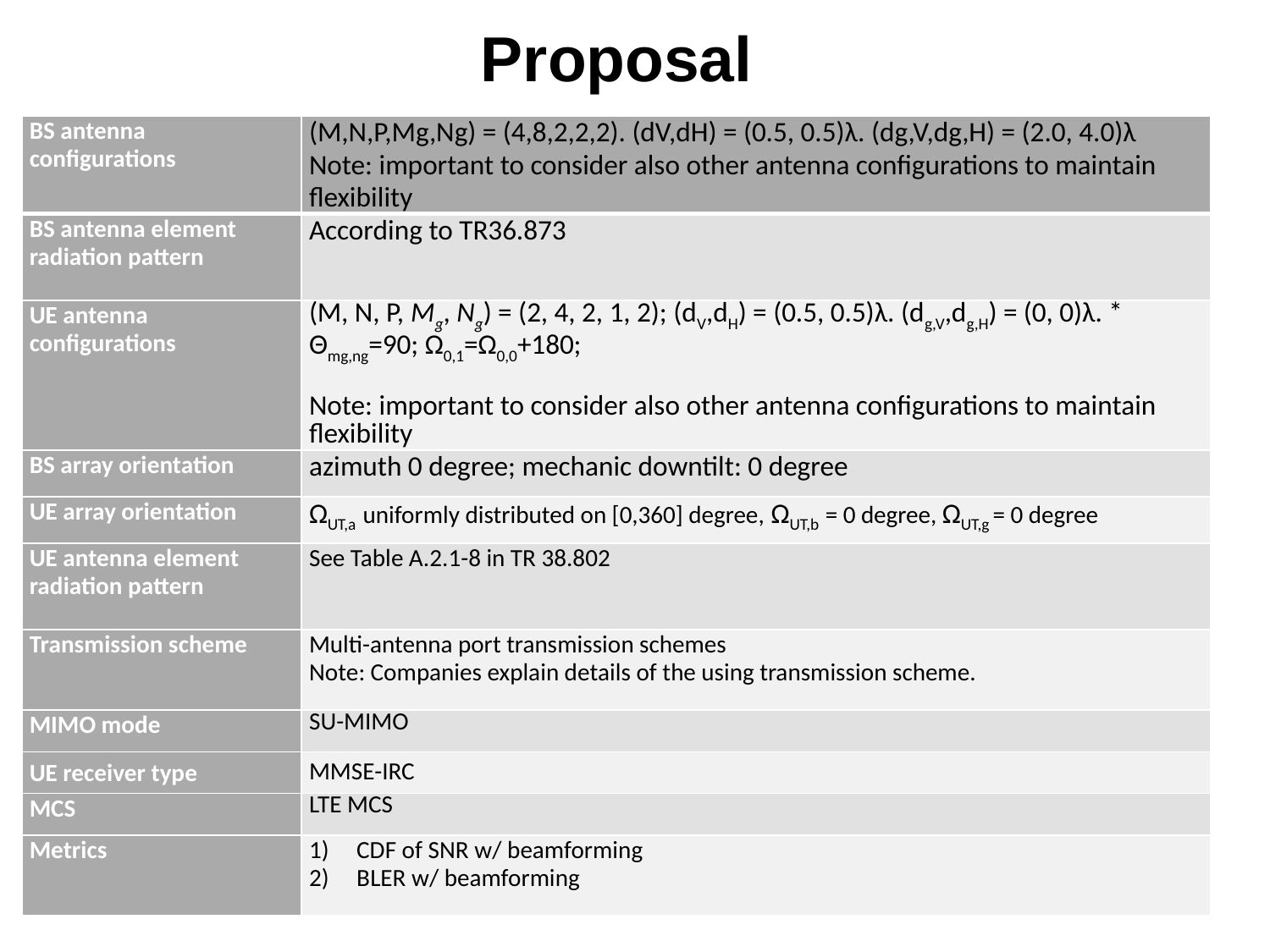

# Proposal

| BS antenna configurations | (M,N,P,Mg,Ng) = (4,8,2,2,2). (dV,dH) = (0.5, 0.5)λ. (dg,V,dg,H) = (2.0, 4.0)λ Note: important to consider also other antenna configurations to maintain flexibility |
| --- | --- |
| BS antenna element radiation pattern | According to TR36.873 |
| UE antenna configurations | (M, N, P, Mg, Ng) = (2, 4, 2, 1, 2); (dV,dH) = (0.5, 0.5)λ. (dg,V,dg,H) = (0, 0)λ. \* Θmg,ng=90; Ω0,1=Ω0,0+180; Note: important to consider also other antenna configurations to maintain flexibility |
| BS array orientation | azimuth 0 degree; mechanic downtilt: 0 degree |
| UE array orientation | ΩUT,a uniformly distributed on [0,360] degree, ΩUT,b = 0 degree, ΩUT,g = 0 degree |
| UE antenna element radiation pattern | See Table A.2.1-8 in TR 38.802 |
| Transmission scheme | Multi-antenna port transmission schemes Note: Companies explain details of the using transmission scheme. |
| MIMO mode | SU-MIMO |
| UE receiver type | MMSE-IRC |
| MCS | LTE MCS |
| Metrics | CDF of SNR w/ beamforming BLER w/ beamforming |